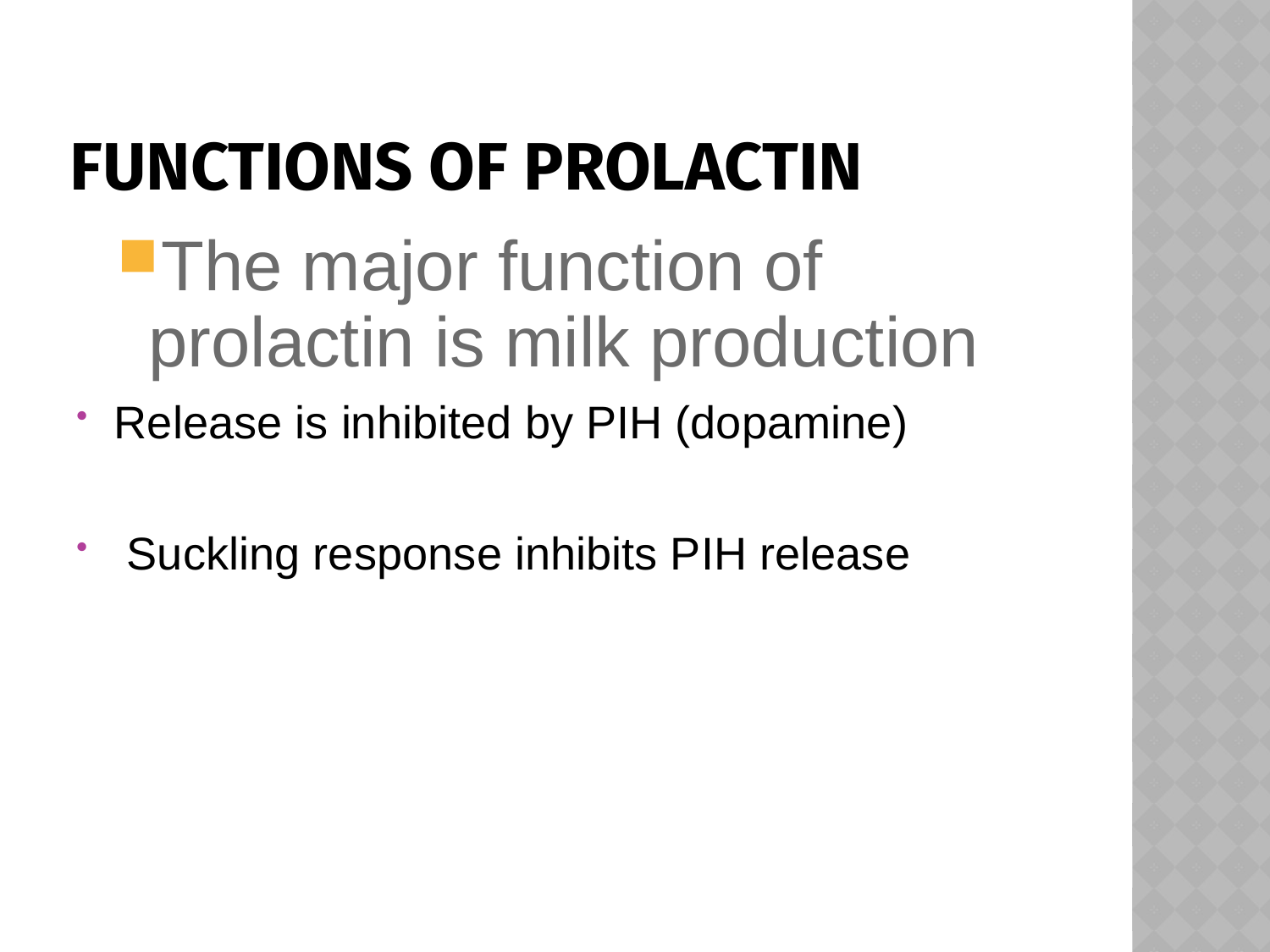

# Functions of prolactin
The major function of prolactin is milk production
Release is inhibited by PIH (dopamine)

 Suckling response inhibits PIH release